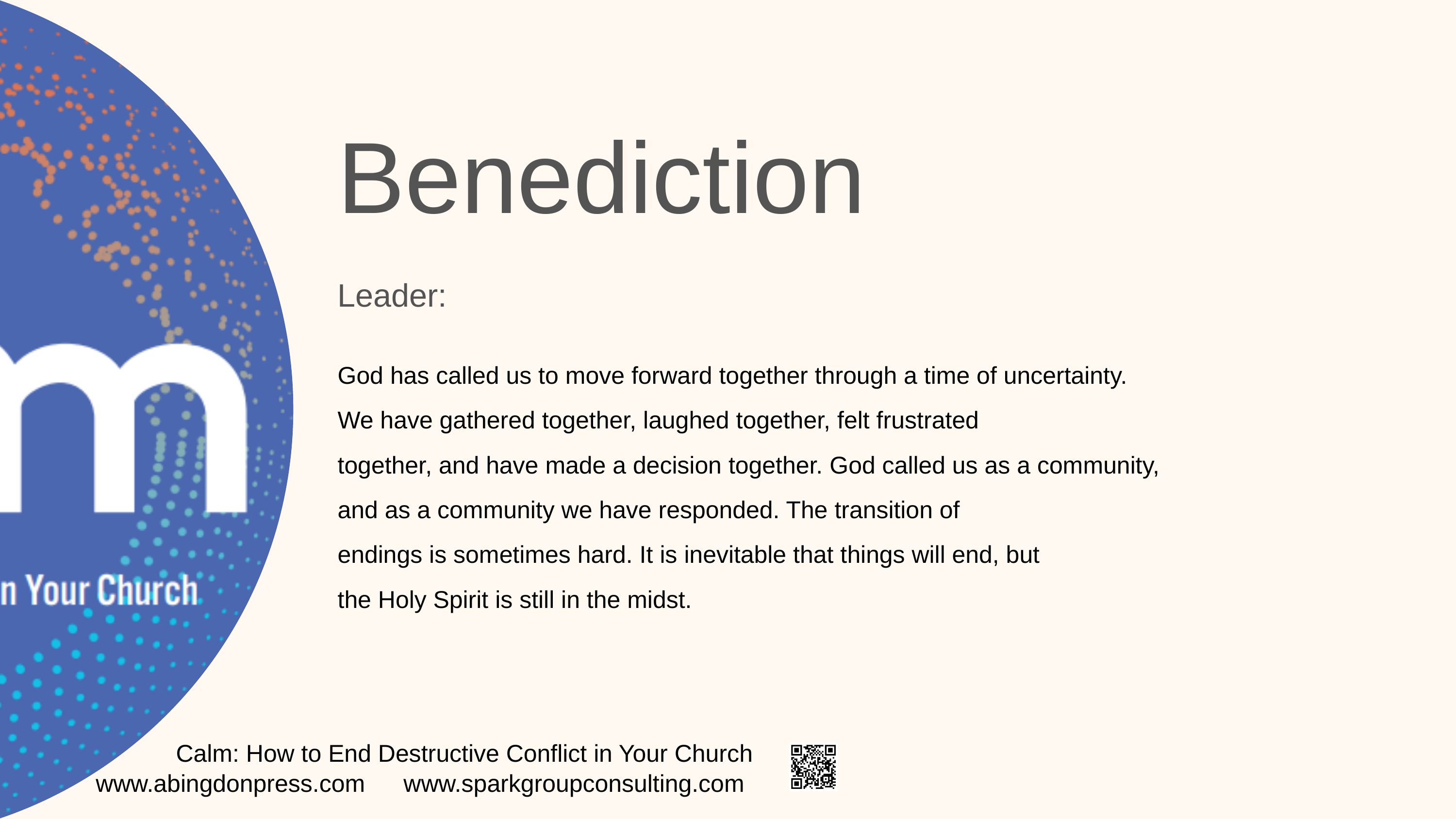

Benediction
Leader:
God has called us to move forward together through a time of uncertainty.
We have gathered together, laughed together, felt frustrated
together, and have made a decision together. God called us as a community,
and as a community we have responded. The transition of
endings is sometimes hard. It is inevitable that things will end, but
the Holy Spirit is still in the midst.
Calm: How to End Destructive Conflict in Your Church

www.abingdonpress.com
www.sparkgroupconsulting.com